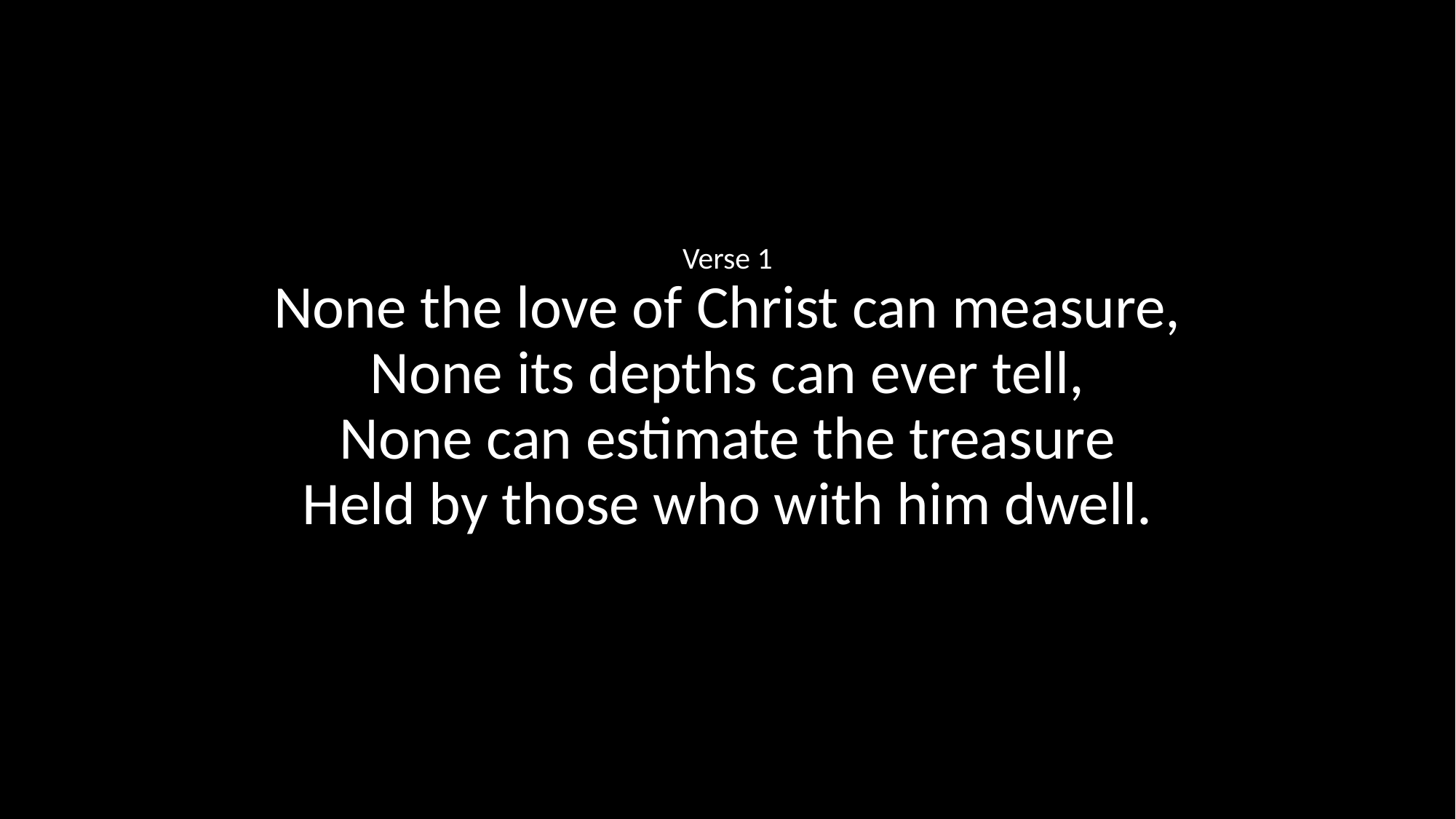

Verse 1
None the love of Christ can measure,
None its depths can ever tell,
None can estimate the treasure
Held by those who with him dwell.